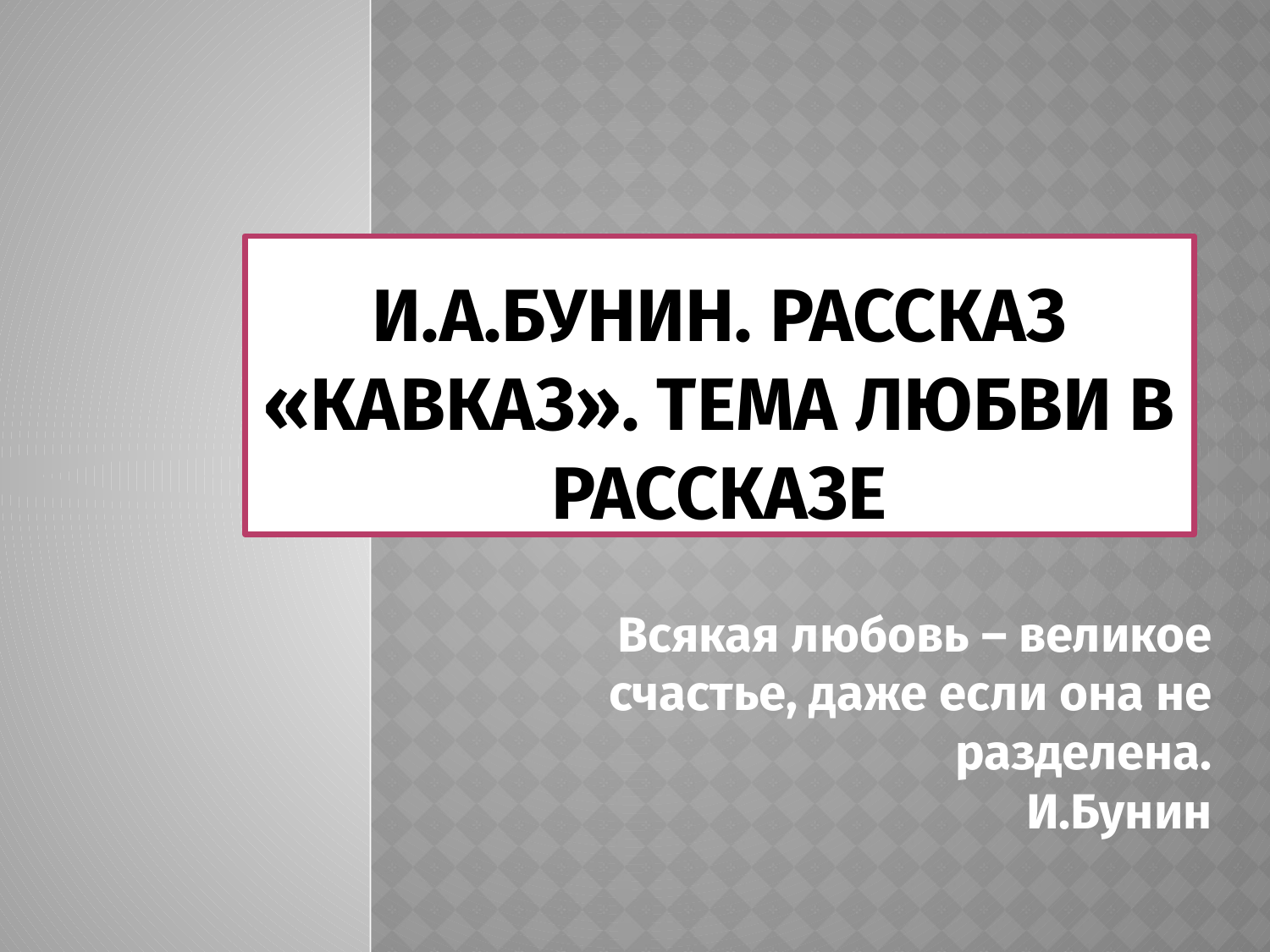

# И.А.Бунин. рассказ «Кавказ». Тема любви в рассказе
Всякая любовь – великое счастье, даже если она не разделена.
И.Бунин